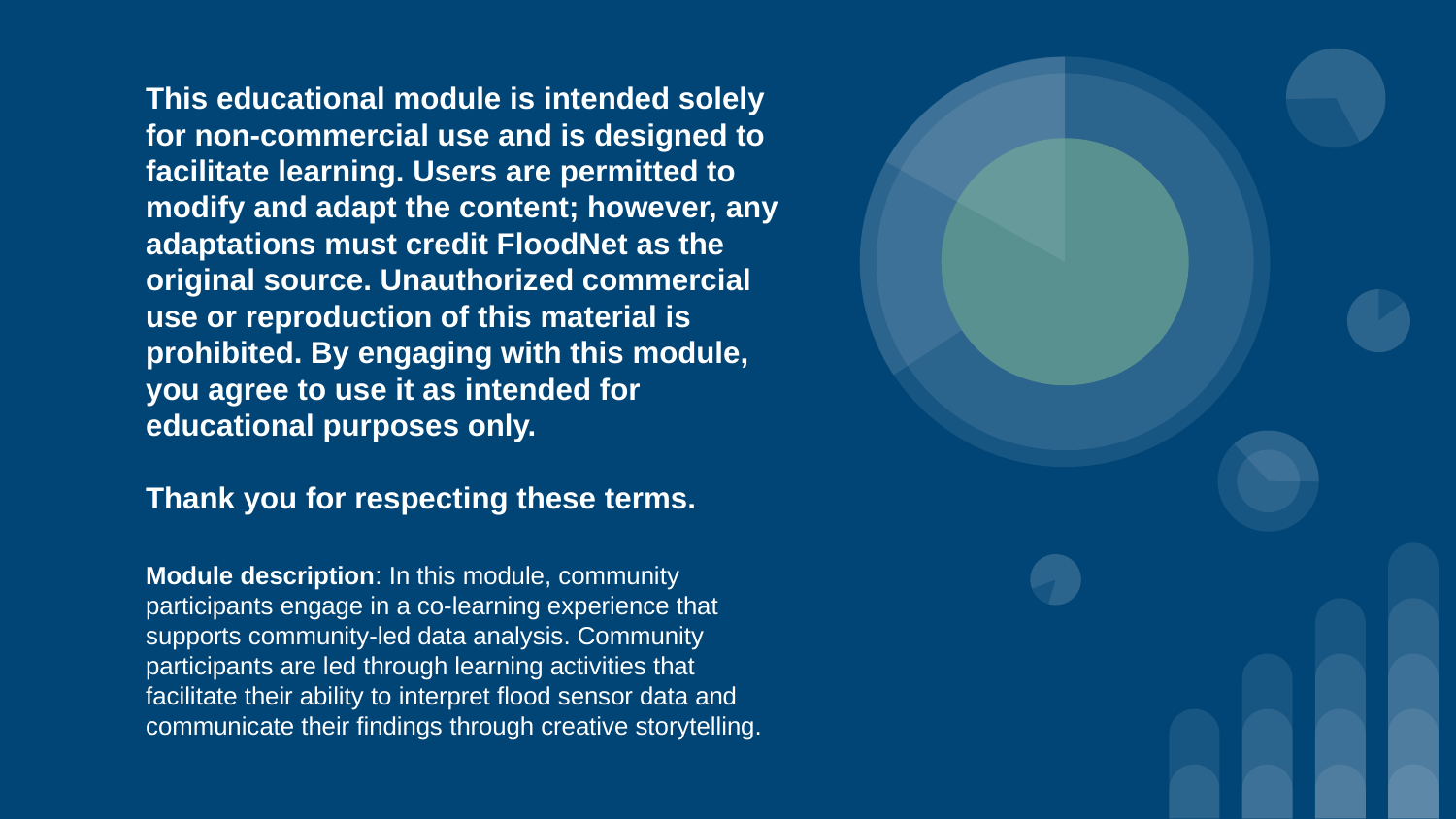

# This educational module is intended solely for non-commercial use and is designed to facilitate learning. Users are permitted to modify and adapt the content; however, any adaptations must credit FloodNet as the original source. Unauthorized commercial use or reproduction of this material is prohibited. By engaging with this module, you agree to use it as intended for educational purposes only.

Thank you for respecting these terms.
Module description: In this module, community participants engage in a co-learning experience that supports community-led data analysis. Community participants are led through learning activities that facilitate their ability to interpret flood sensor data and communicate their findings through creative storytelling.